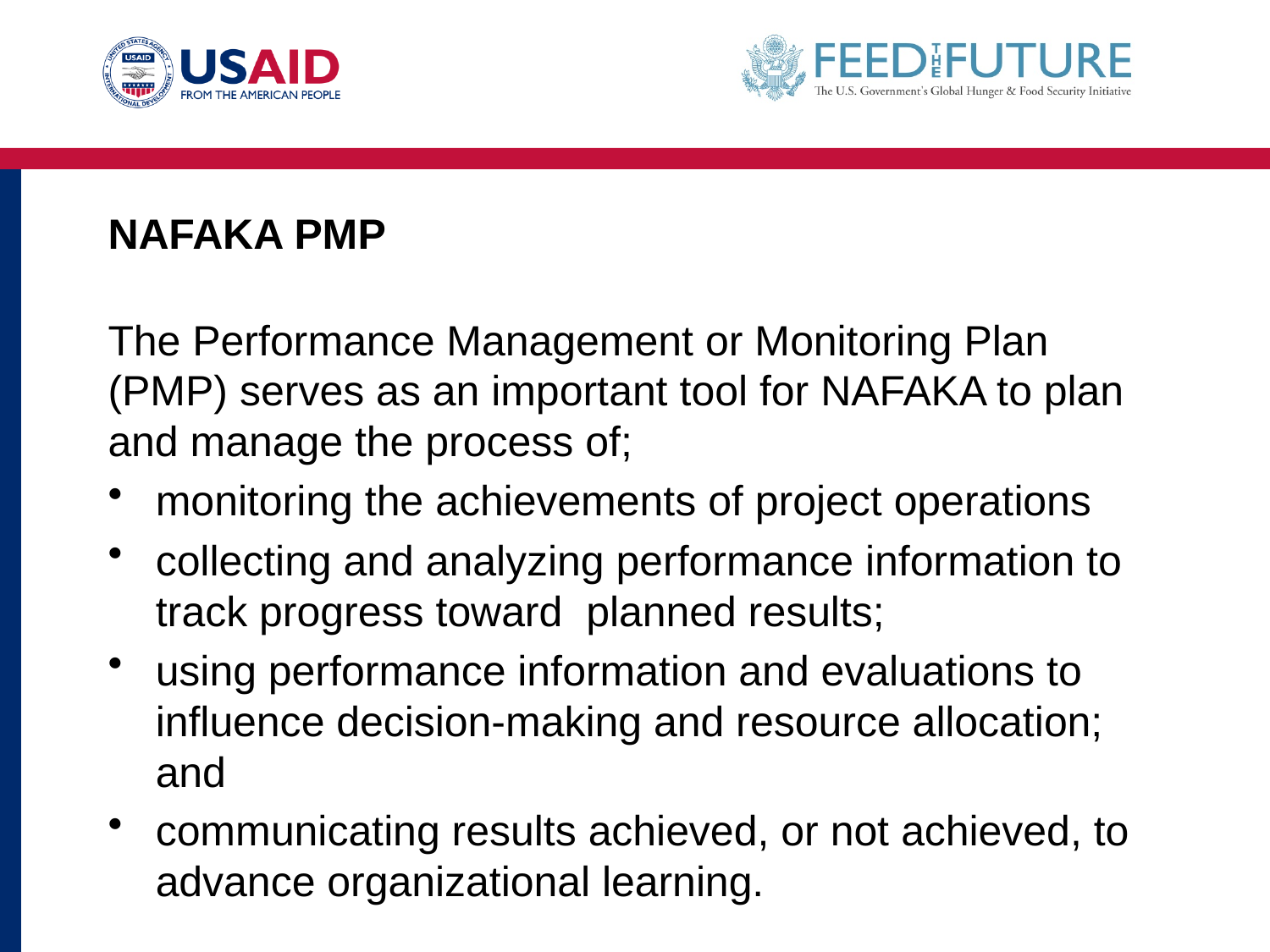

# NAFAKA PMP
The Performance Management or Monitoring Plan (PMP) serves as an important tool for NAFAKA to plan and manage the process of;
monitoring the achievements of project operations
collecting and analyzing performance information to track progress toward  planned results;
using performance information and evaluations to influence decision-making and resource allocation; and
communicating results achieved, or not achieved, to advance organizational learning.